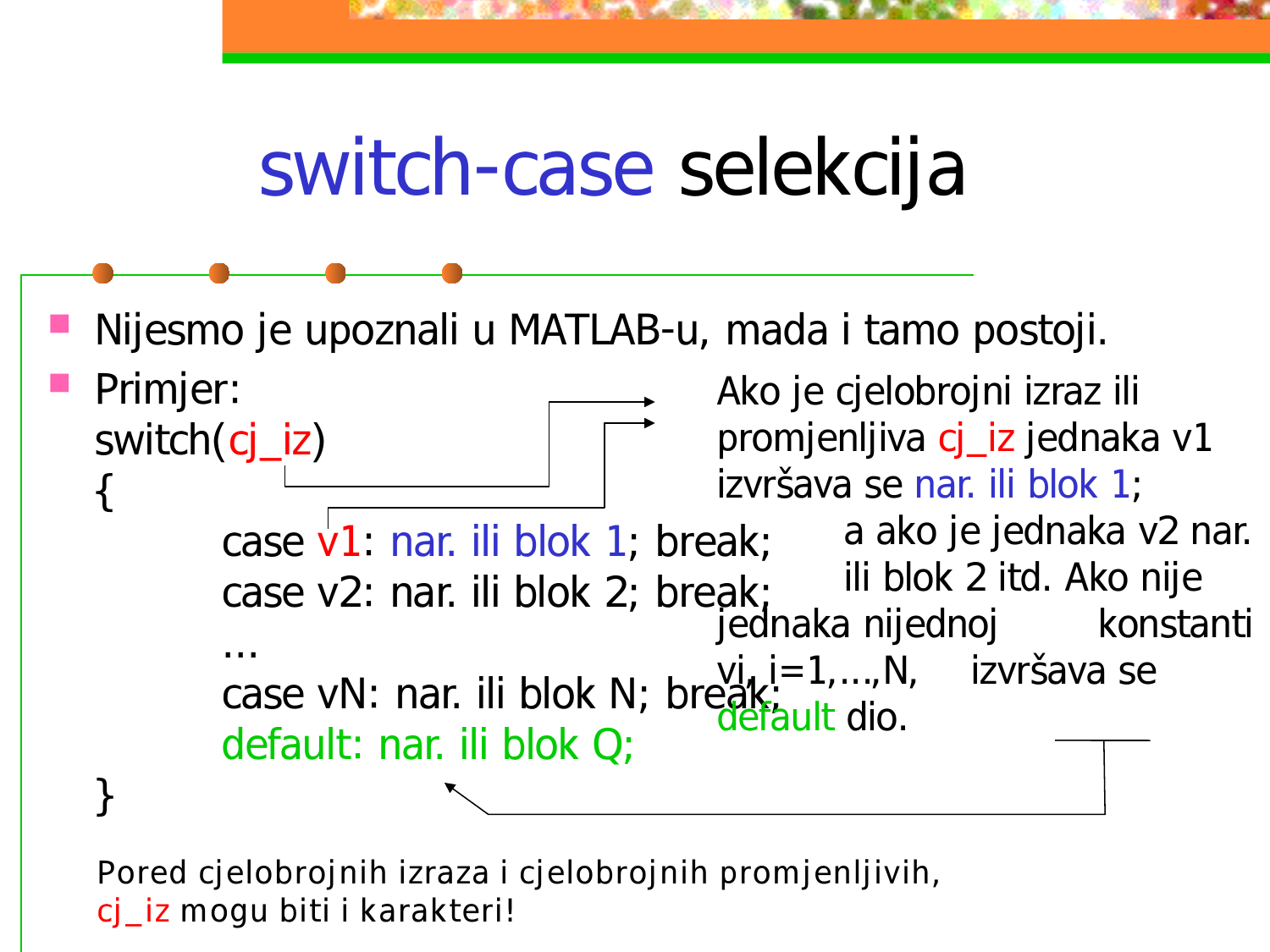

# switch-case selekcija
Nijesmo je upoznali u MATLAB-u, mada i tamo postoji.
Primjer:
switch(cj_iz)
{
	case v1: nar. ili blok 1; break;
	case v2: nar. ili blok 2; break;
	...
	case vN: nar. ili blok N; break;
	default: nar. ili blok Q;
}
Ako je cjelobrojni izraz ili promjenljiva cj_iz jednaka v1 izvršava se nar. ili blok 1;
	a ako je jednaka v2 nar. 	ili blok 2 itd. Ako nije 	jednaka nijednoj 	konstanti vi, i=1,...,N, 	izvršava se default dio.

Pored cjelobrojnih izraza i cjelobrojnih promjenljivih,  cj_iz mogu biti i karakteri!